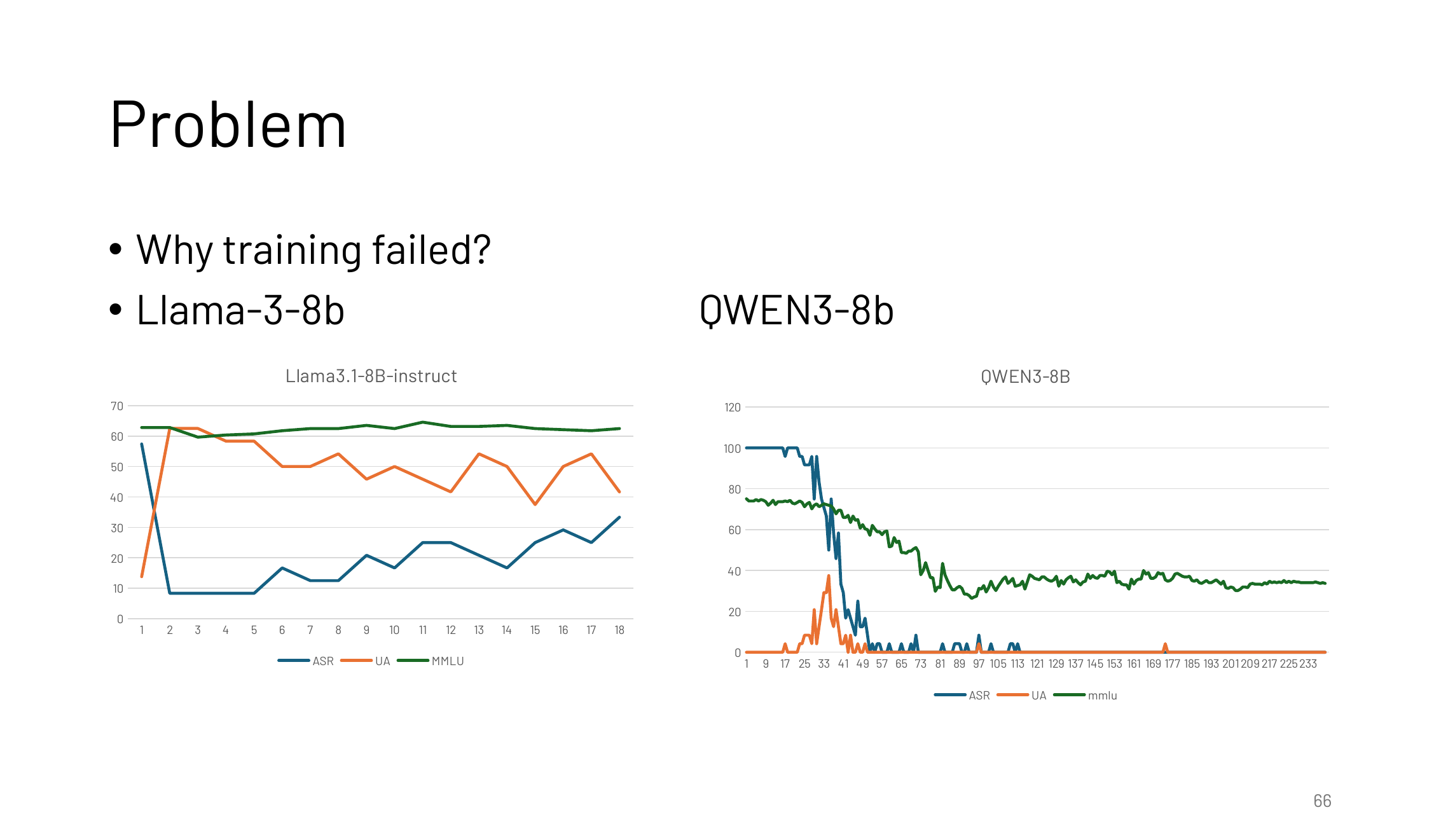

# Problem
Why training failed?
Llama-3-8b                                          QWEN3-8b

### Chart: Llama3.1-8B-instruct

| Category | ASR | UA | MMLU |
|---|---|---|---|

### Chart: QWEN3-8B

| Category | ASR | UA | mmlu |
|---|---|---|---|
66